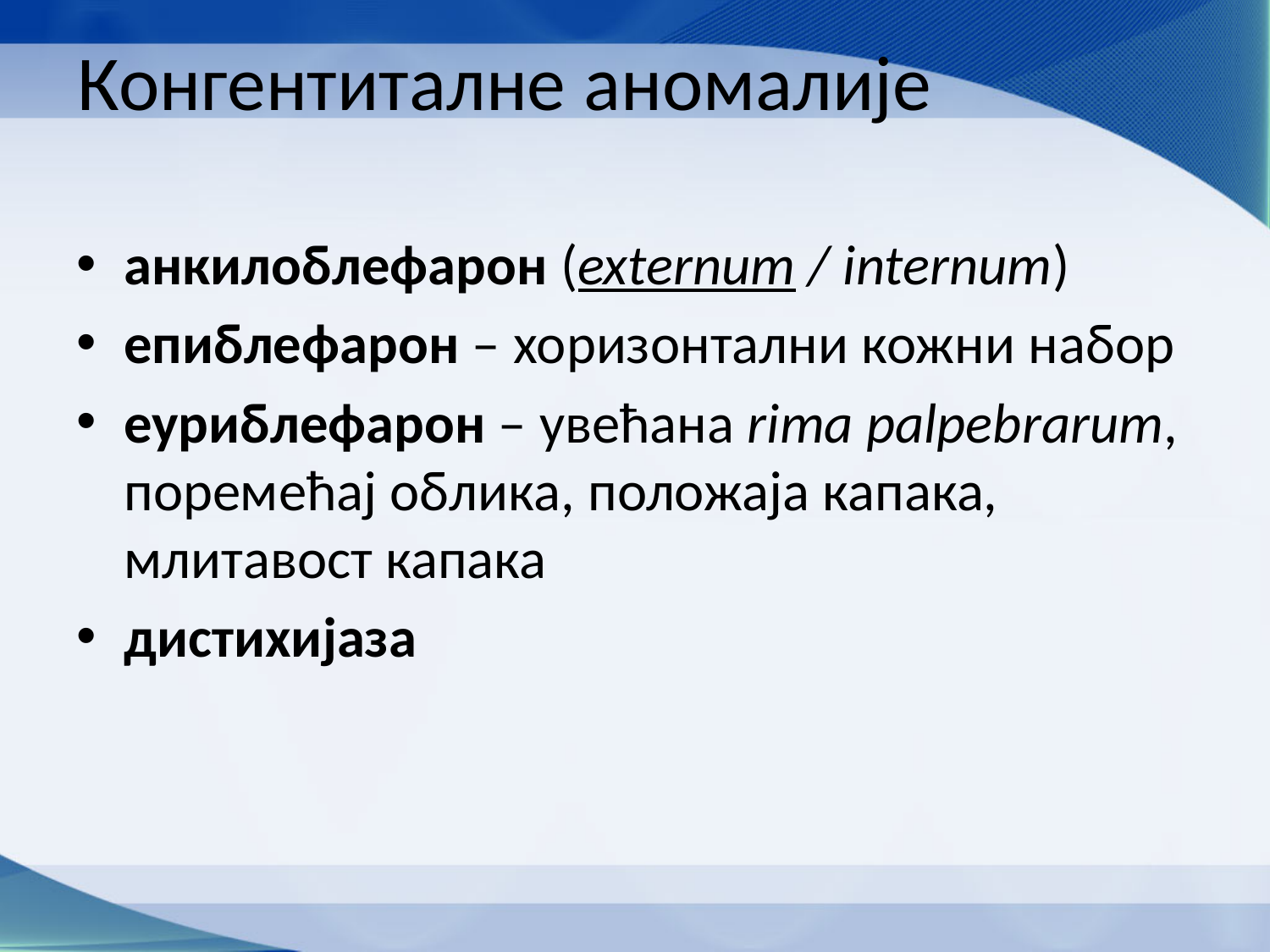

# Конгентиталне аномалије
анкилоблефарон (externum / internum)
епиблефарон – хоризонтални кожни набор
еуриблефарон – увећана rima palpebrarum, поремећај облика, положаја капака, млитавост капака
дистихијаза